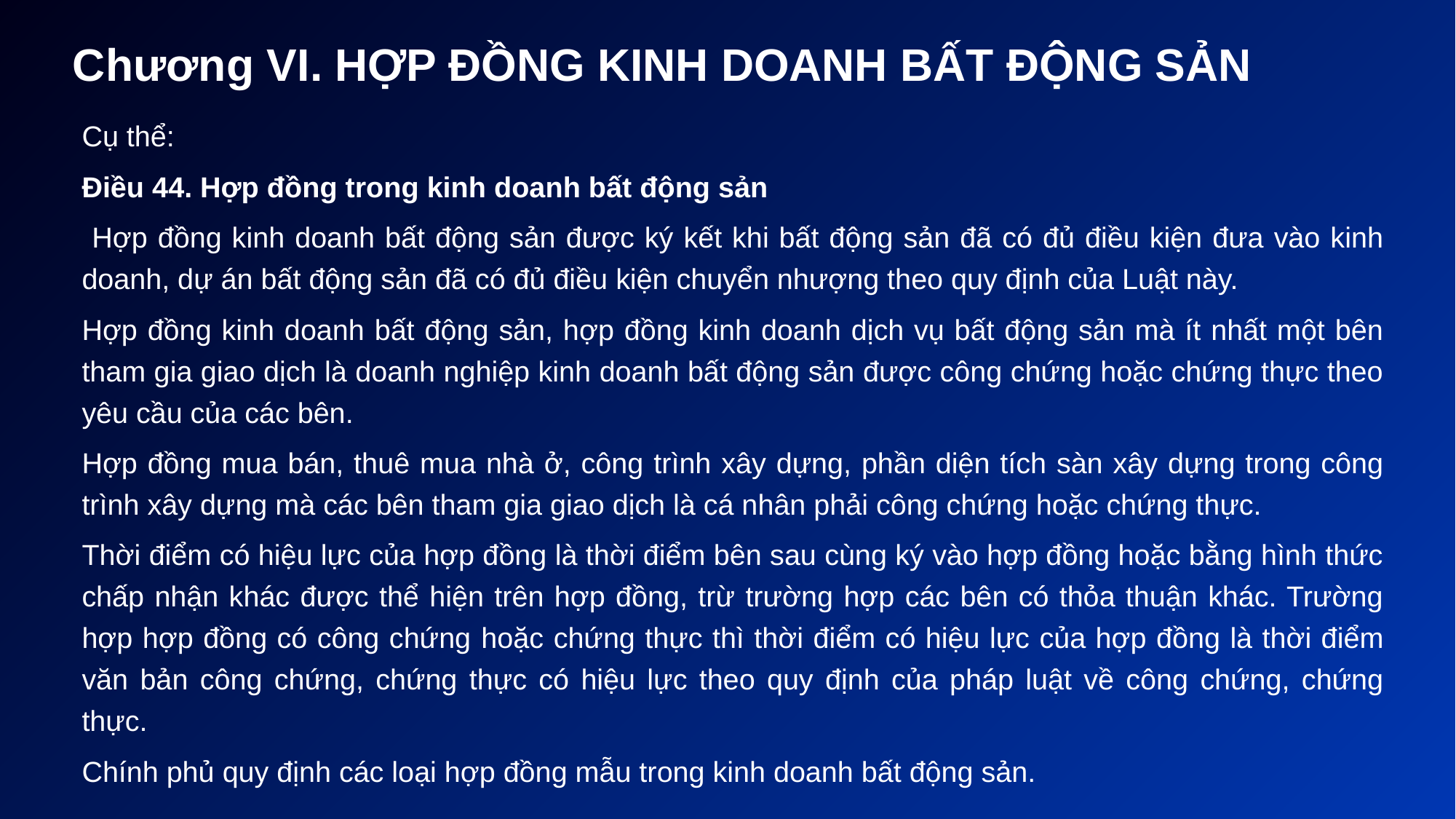

# Chương VI. HỢP ĐỒNG KINH DOANH BẤT ĐỘNG SẢN
Cụ thể:
Điều 44. Hợp đồng trong kinh doanh bất động sản
 Hợp đồng kinh doanh bất động sản được ký kết khi bất động sản đã có đủ điều kiện đưa vào kinh doanh, dự án bất động sản đã có đủ điều kiện chuyển nhượng theo quy định của Luật này.
Hợp đồng kinh doanh bất động sản, hợp đồng kinh doanh dịch vụ bất động sản mà ít nhất một bên tham gia giao dịch là doanh nghiệp kinh doanh bất động sản được công chứng hoặc chứng thực theo yêu cầu của các bên.
Hợp đồng mua bán, thuê mua nhà ở, công trình xây dựng, phần diện tích sàn xây dựng trong công trình xây dựng mà các bên tham gia giao dịch là cá nhân phải công chứng hoặc chứng thực.
Thời điểm có hiệu lực của hợp đồng là thời điểm bên sau cùng ký vào hợp đồng hoặc bằng hình thức chấp nhận khác được thể hiện trên hợp đồng, trừ trường hợp các bên có thỏa thuận khác. Trường hợp hợp đồng có công chứng hoặc chứng thực thì thời điểm có hiệu lực của hợp đồng là thời điểm văn bản công chứng, chứng thực có hiệu lực theo quy định của pháp luật về công chứng, chứng thực.
Chính phủ quy định các loại hợp đồng mẫu trong kinh doanh bất động sản.